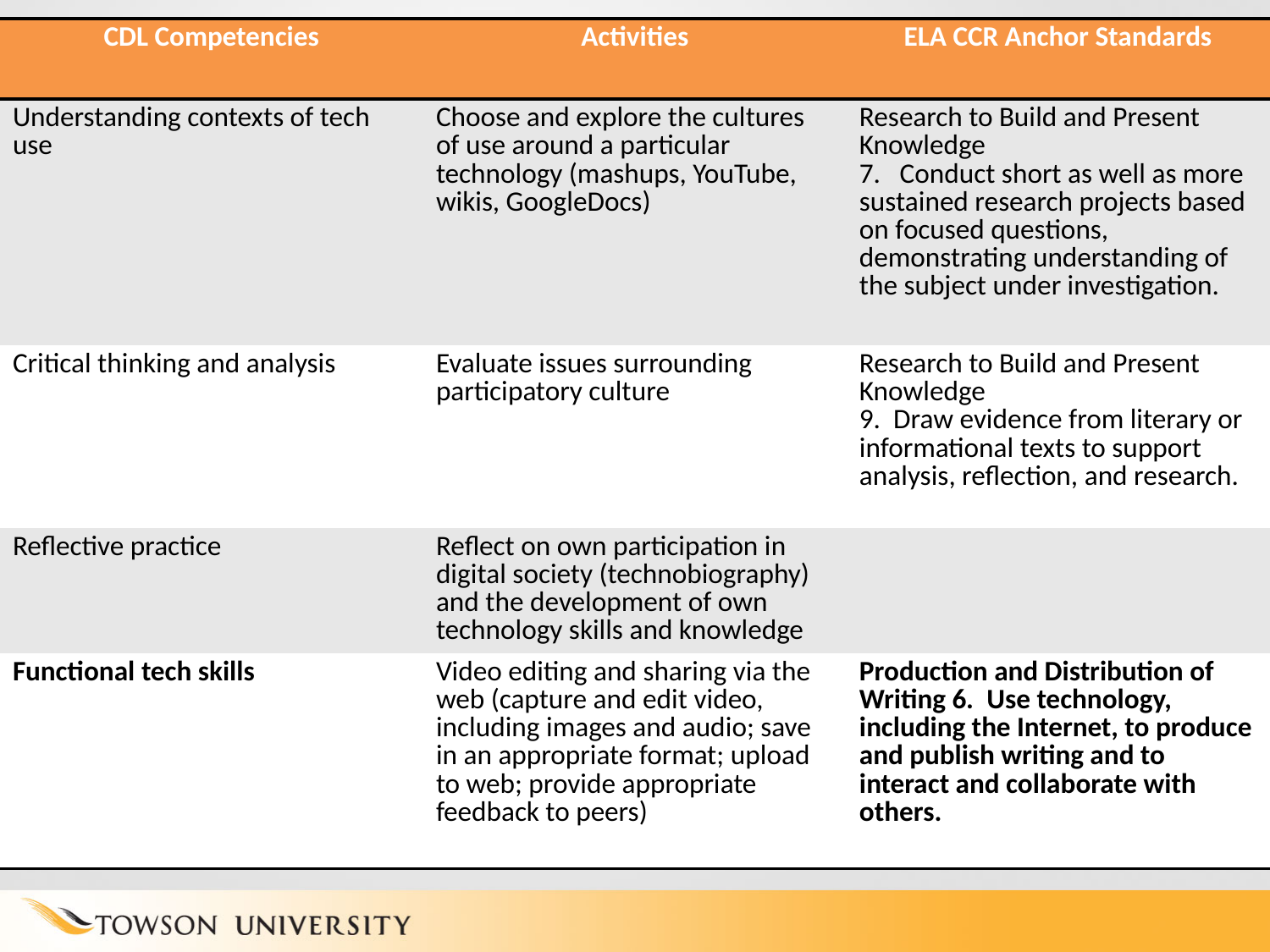

| CDL Competencies | Activities | ELA CCR Anchor Standards |
| --- | --- | --- |
| Understanding contexts of tech use | Choose and explore the cultures of use around a particular technology (mashups, YouTube, wikis, GoogleDocs) | Research to Build and Present Knowledge 7.   Conduct short as well as more sustained research projects based on focused questions, demonstrating understanding of the subject under investigation. |
| Critical thinking and analysis | Evaluate issues surrounding participatory culture | Research to Build and Present Knowledge 9. Draw evidence from literary or informational texts to support analysis, reflection, and research. |
| Reflective practice | Reflect on own participation in digital society (technobiography) and the development of own technology skills and knowledge |  |
| Functional tech skills | Video editing and sharing via the web (capture and edit video, including images and audio; save in an appropriate format; upload to web; provide appropriate feedback to peers) | Production and Distribution of Writing 6.  Use technology, including the Internet, to produce and publish writing and to interact and collaborate with others. |